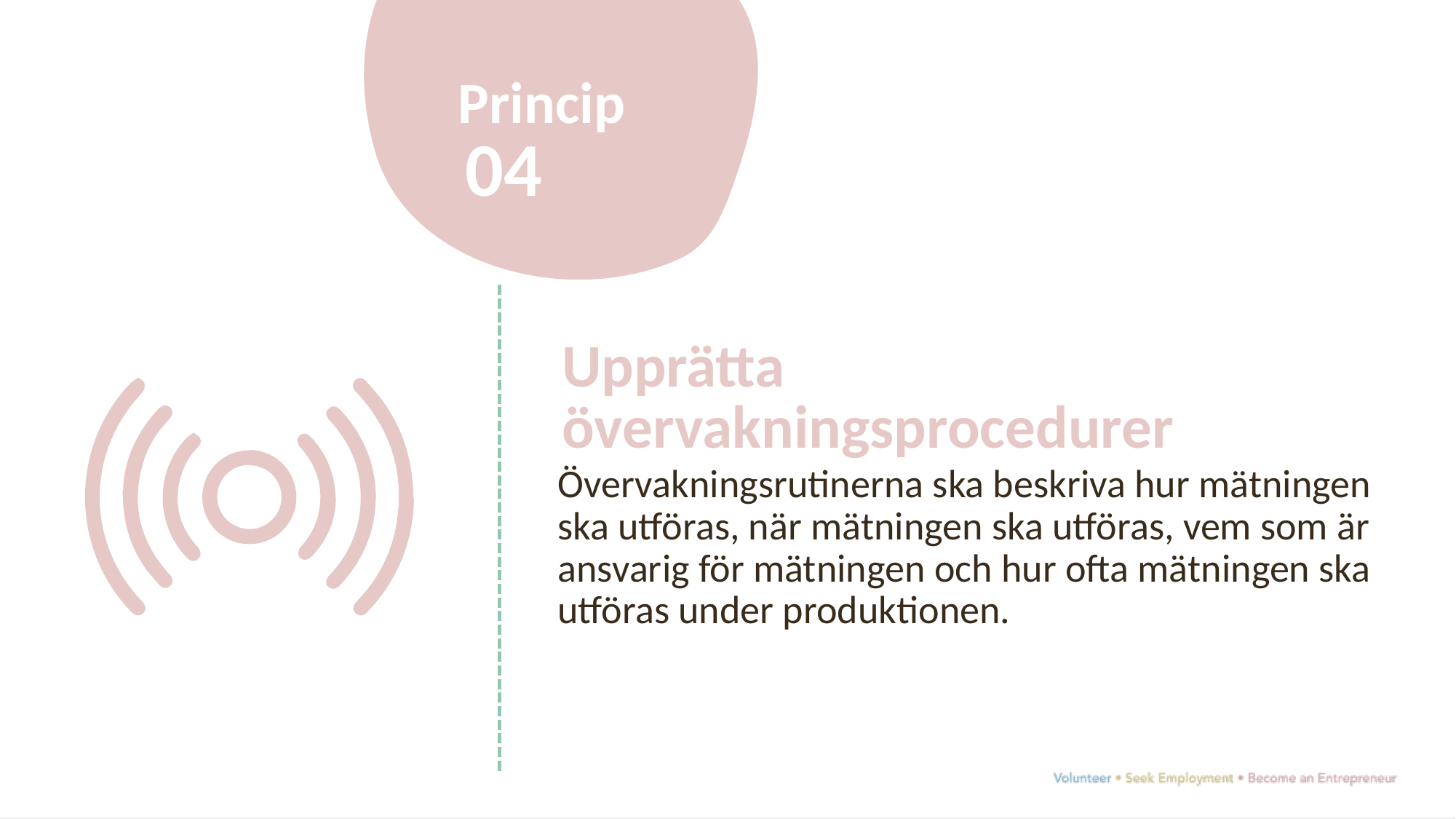

Princip
04
Upprätta övervakningsprocedurer

Övervakningsrutinerna ska beskriva hur mätningen ska utföras, när mätningen ska utföras, vem som är ansvarig för mätningen och hur ofta mätningen ska utföras under produktionen.